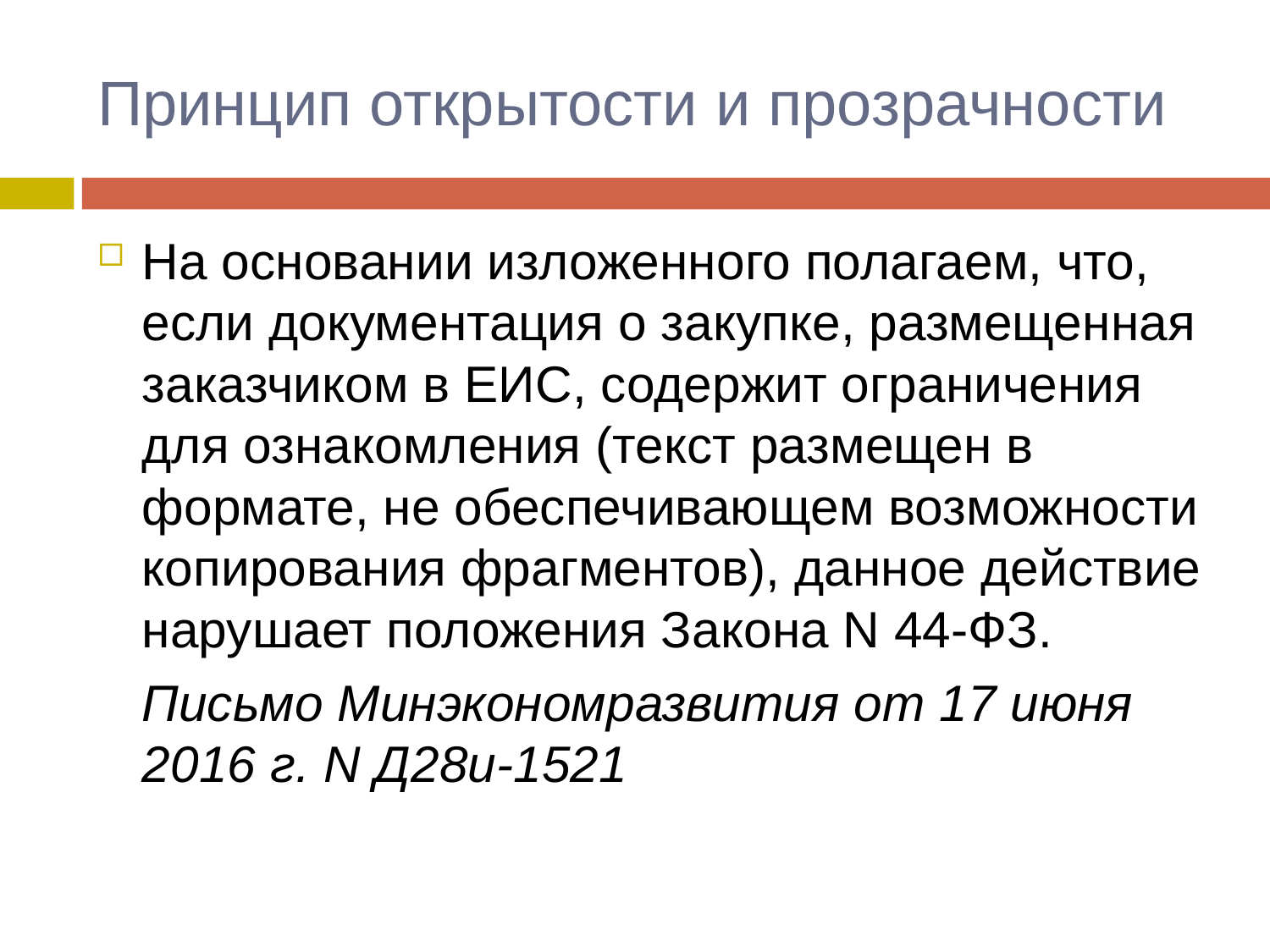

# Принцип открытости и прозрачности
На основании изложенного полагаем, что, если документация о закупке, размещенная заказчиком в ЕИС, содержит ограничения для ознакомления (текст размещен в формате, не обеспечивающем возможности копирования фрагментов), данное действие нарушает положения Закона N 44-ФЗ.
	Письмо Минэкономразвития от 17 июня 2016 г. N Д28и-1521